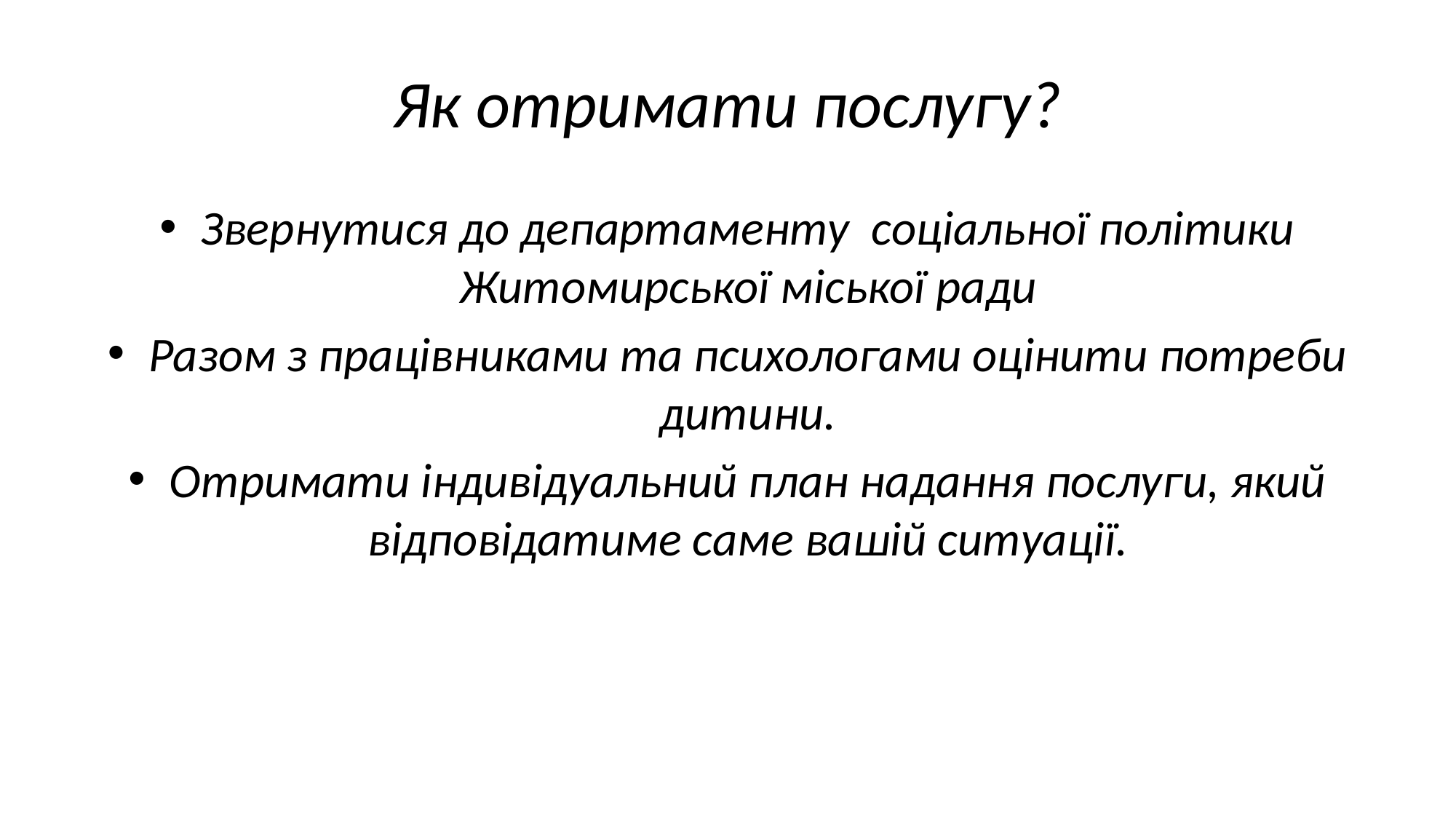

# Як отримати послугу?
Звернутися до департаменту  соціальної політики Житомирської міської ради
Разом з працівниками та психологами оцінити потреби дитини.
Отримати індивідуальний план надання послуги, який відповідатиме саме вашій ситуації.